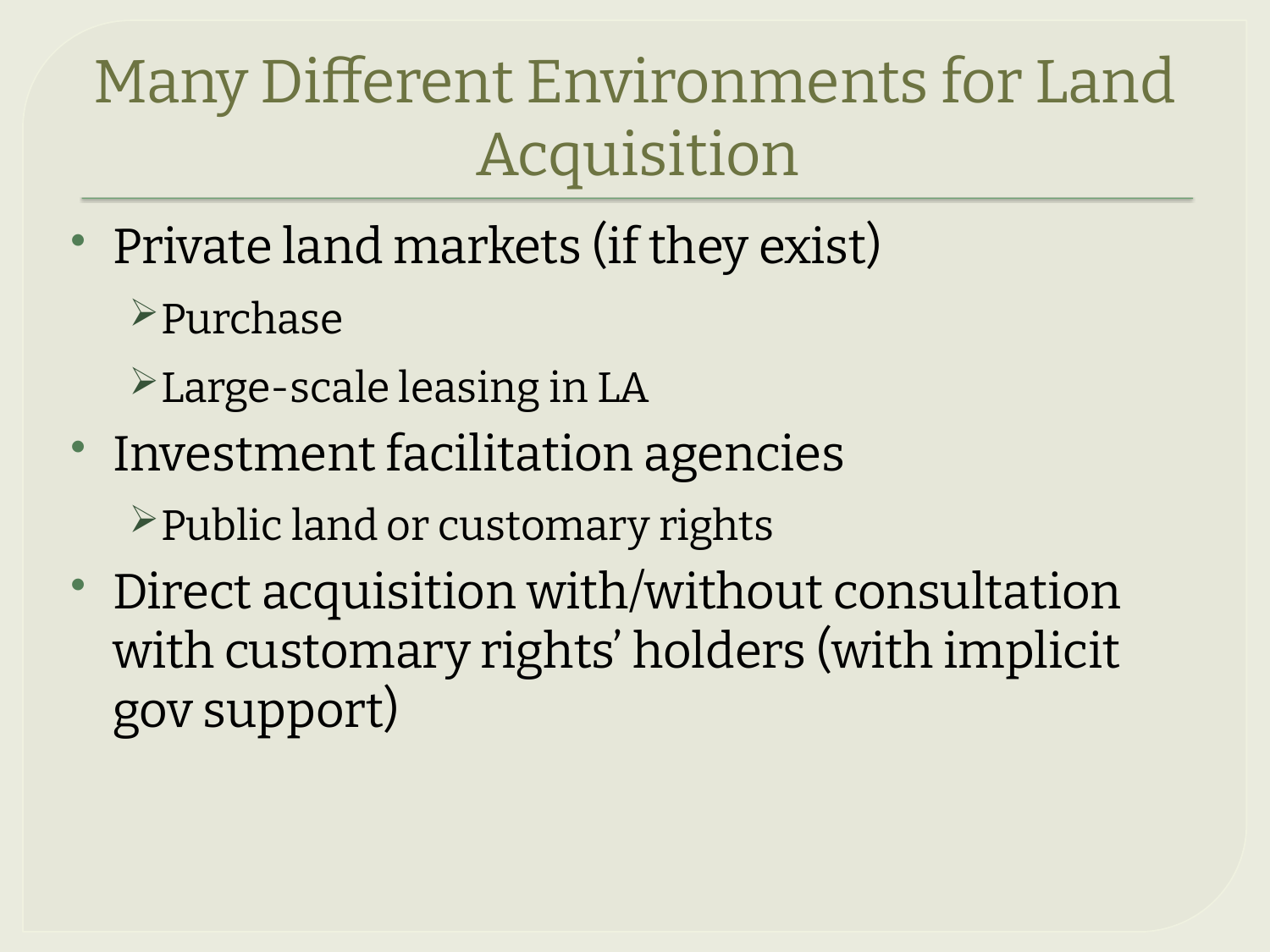

# Many Different Environments for Land Acquisition
Private land markets (if they exist)
Purchase
Large-scale leasing in LA
Investment facilitation agencies
Public land or customary rights
Direct acquisition with/without consultation with customary rights’ holders (with implicit gov support)